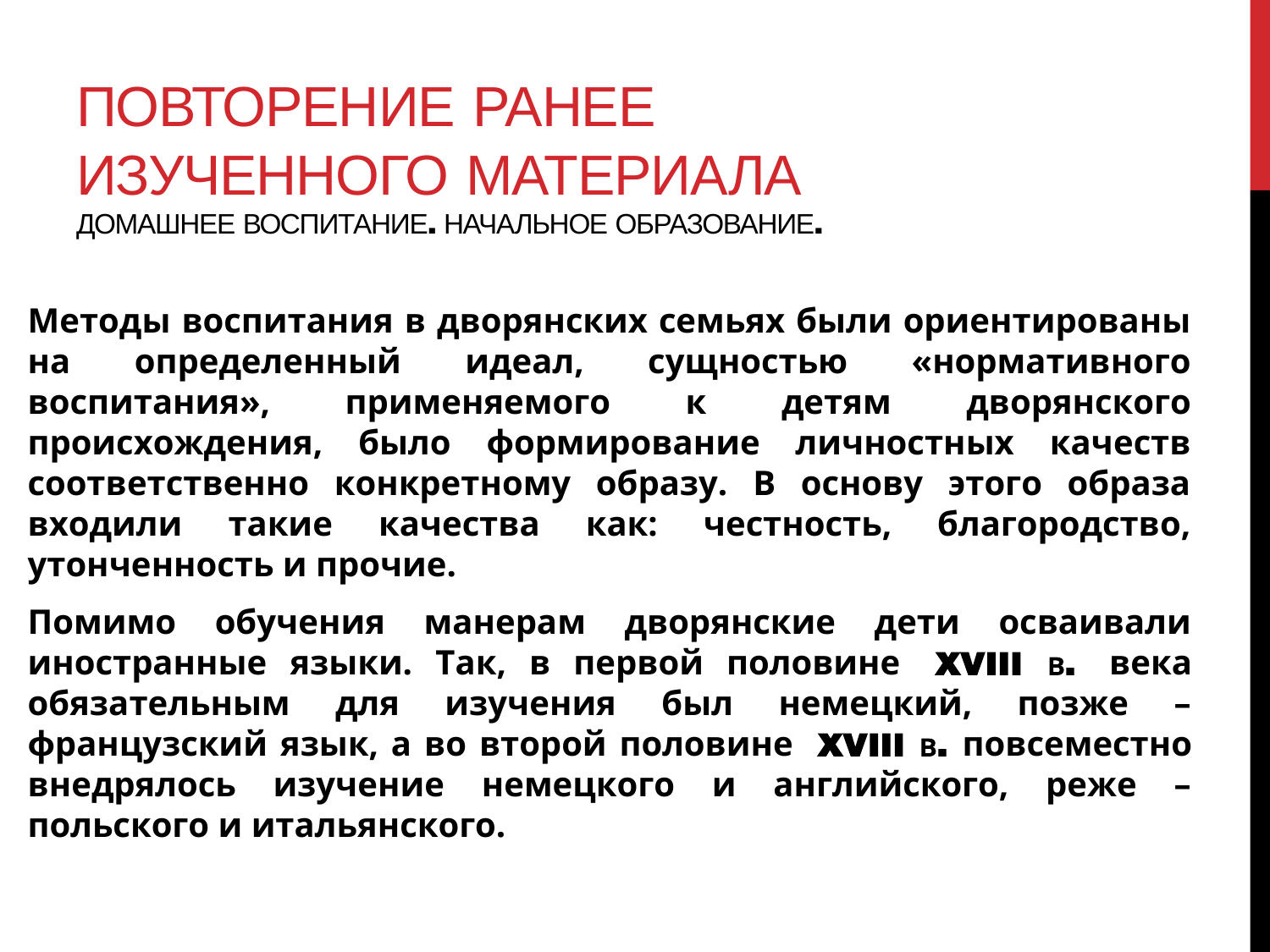

# Повторение ранее изученного материала домашнее воспитание. Начальное образование.

Методы воспитания в дворянских семьях были ориентированы на определенный идеал, сущностью «нормативного воспитания», применяемого к детям дворянского происхождения, было формирование личностных качеств соответственно конкретному образу. В основу этого образа входили такие качества как: честность, благородство, утонченность и прочие.
Помимо обучения манерам дворянские дети осваивали иностранные языки. Так, в первой половине  XVIII в.  века обязательным для изучения был немецкий, позже – французский язык, а во второй половине  XVIII в. повсеместно внедрялось изучение немецкого и английского, реже – польского и итальянского.